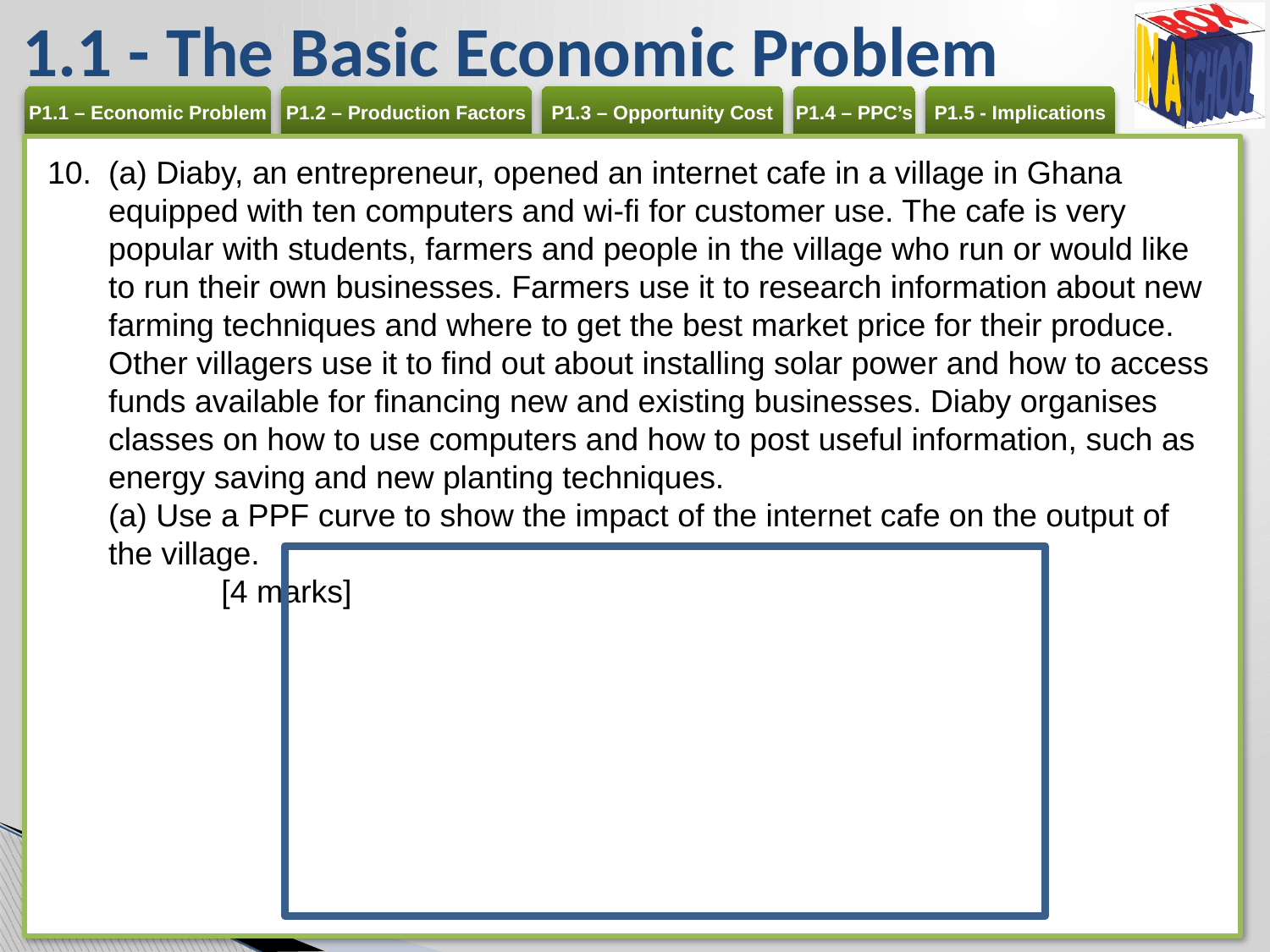

# 1.1 - The Basic Economic Problem
(a) Diaby, an entrepreneur, opened an internet cafe in a village in Ghana equipped with ten computers and wi-fi for customer use. The cafe is very popular with students, farmers and people in the village who run or would like to run their own businesses. Farmers use it to research information about new farming techniques and where to get the best market price for their produce.
Other villagers use it to find out about installing solar power and how to access funds available for financing new and existing businesses. Diaby organises classes on how to use computers and how to post useful information, such as energy saving and new planting techniques.
(a) Use a PPF curve to show the impact of the internet cafe on the output of the village. 	[4 marks]